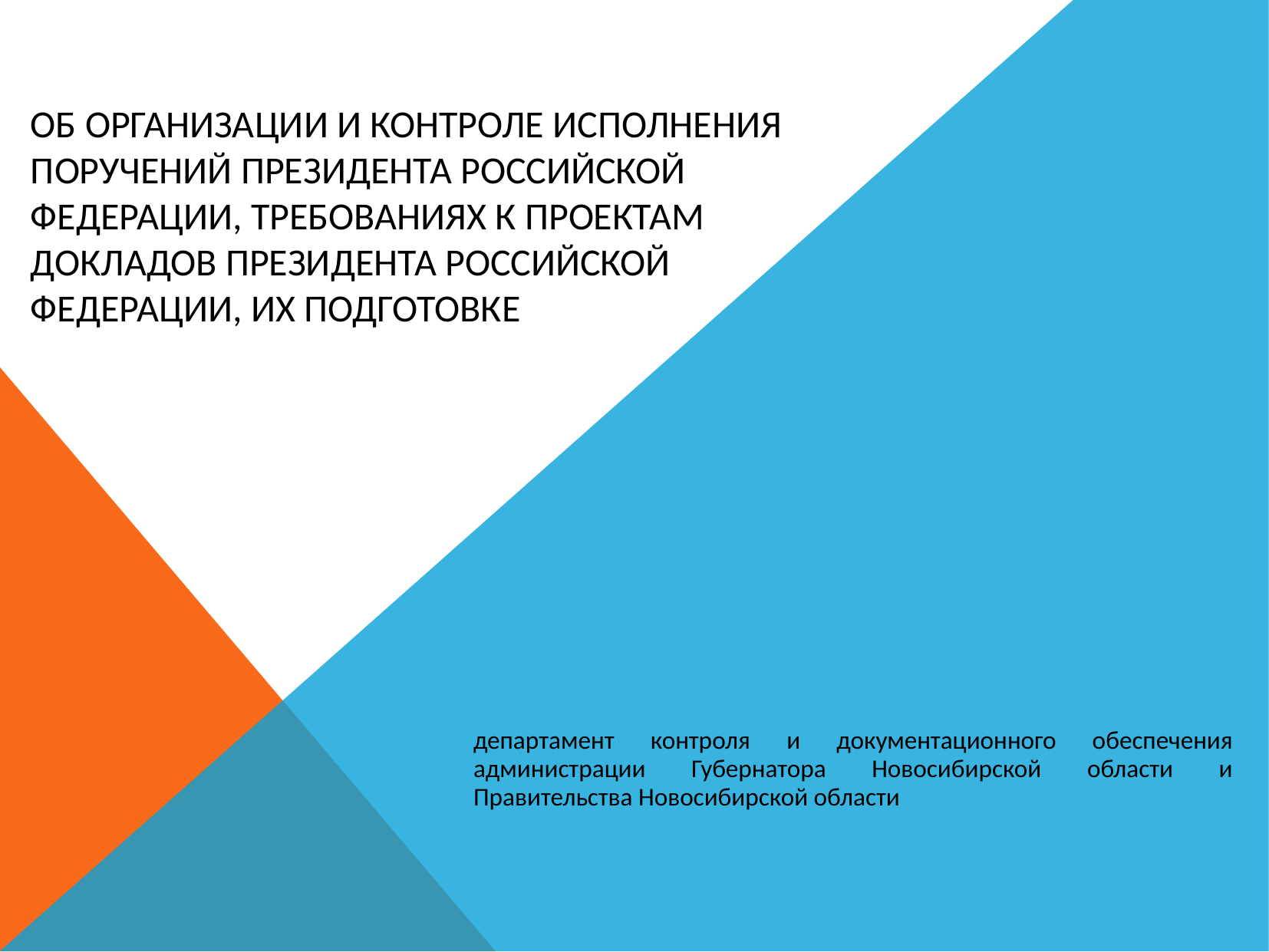

# Об организации и контроле исполнения поручений Президента Российской Федерации, требованиях к проектам докладов Президента Российской Федерации, их подготовке
департамент контроля и документационного обеспечения администрации Губернатора Новосибирской области и Правительства Новосибирской области